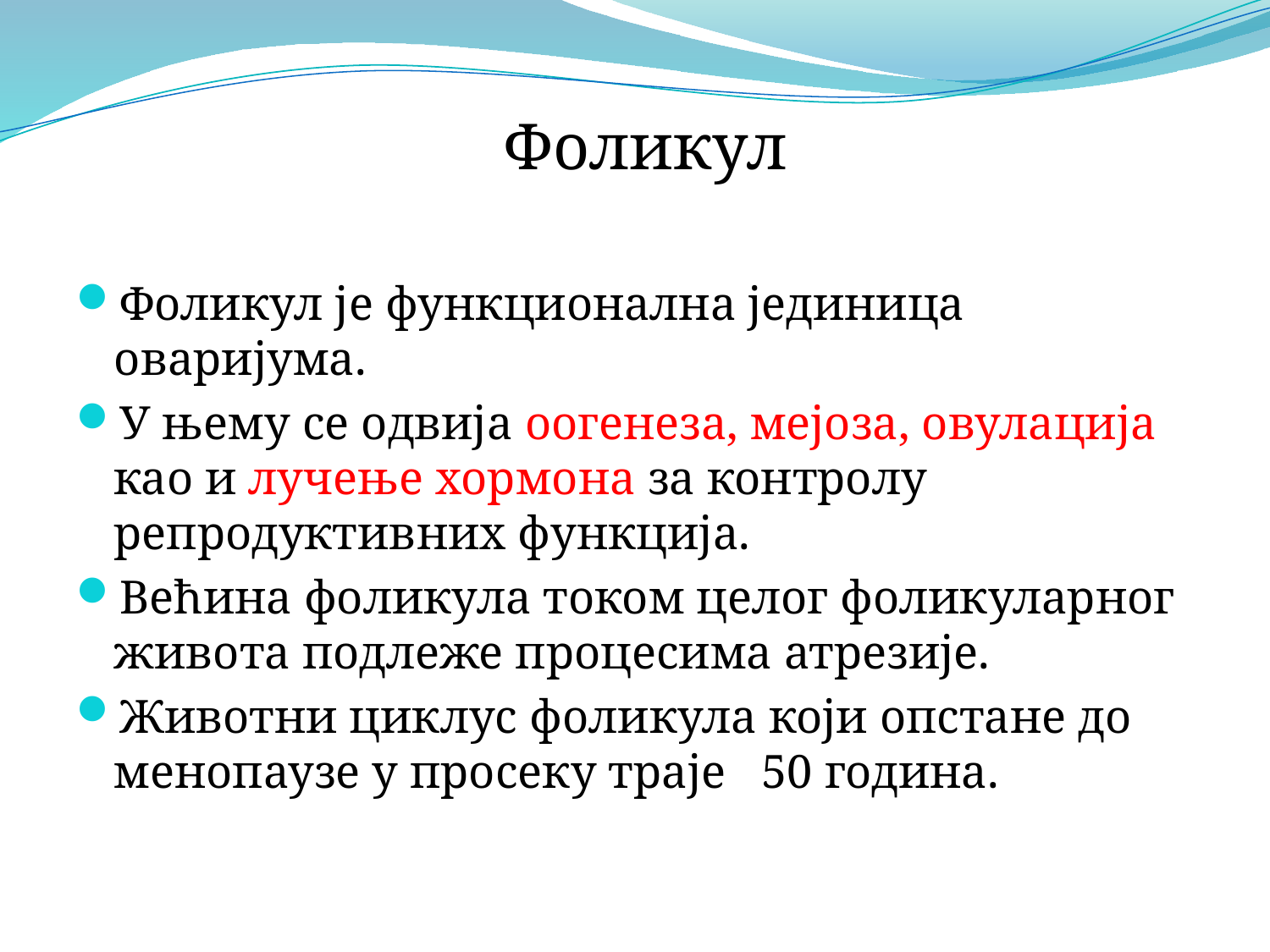

# Фоликул
Фоликул је функционална јединица оваријума.
У њему се одвија оогенеза, мејоза, овулација као и лучење хормона за контролу репродуктивних функција.
Већина фоликула током целог фоликуларног живота подлеже процесима атрезије.
Животни циклус фоликула који опстане до менопаузе у просеку траје   50 година.